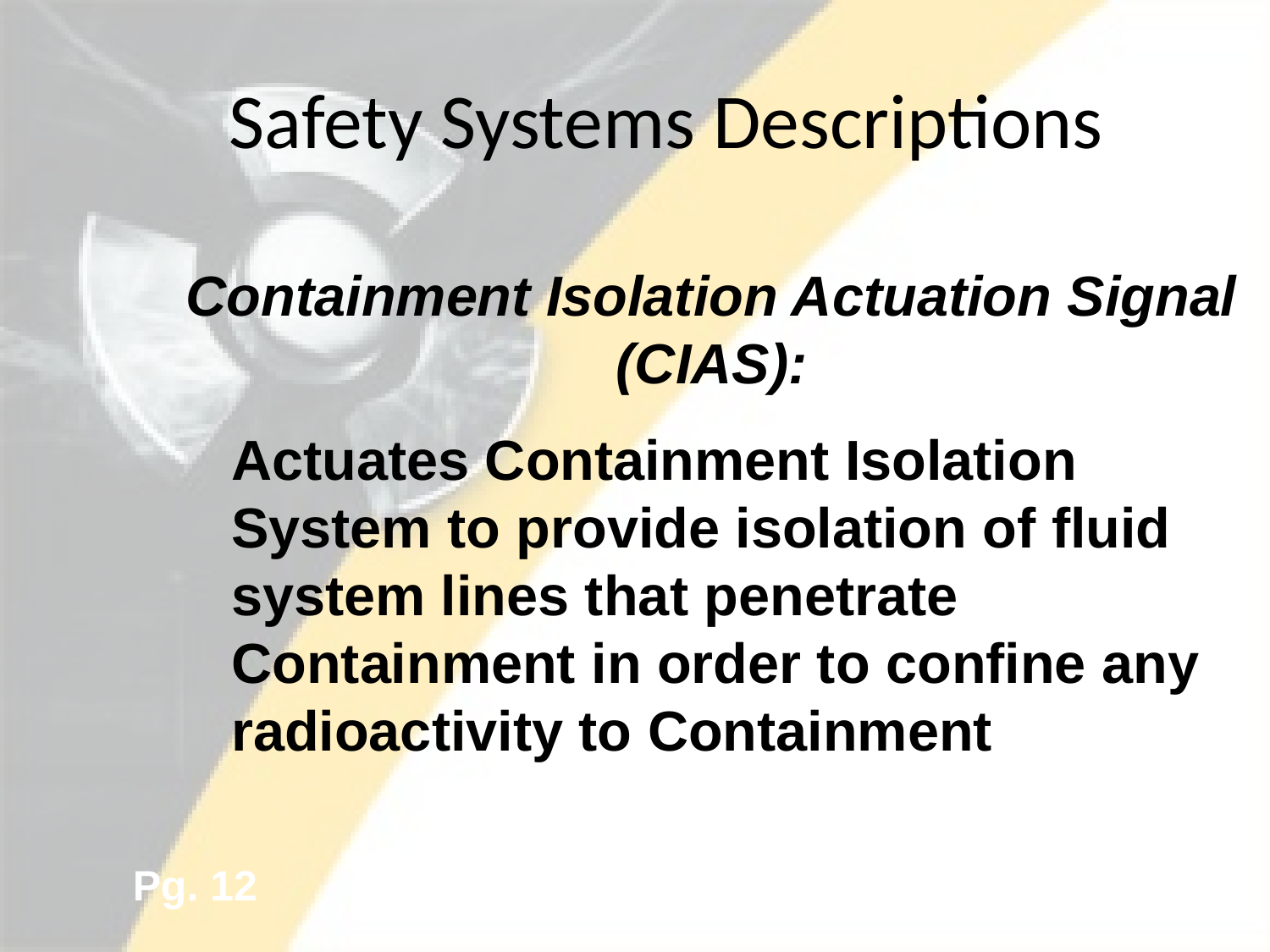

# Safety Systems Descriptions
Containment Isolation Actuation Signal (CIAS):
Actuates Containment Isolation System to provide isolation of fluid system lines that penetrate Containment in order to confine any radioactivity to Containment
Pg. 12